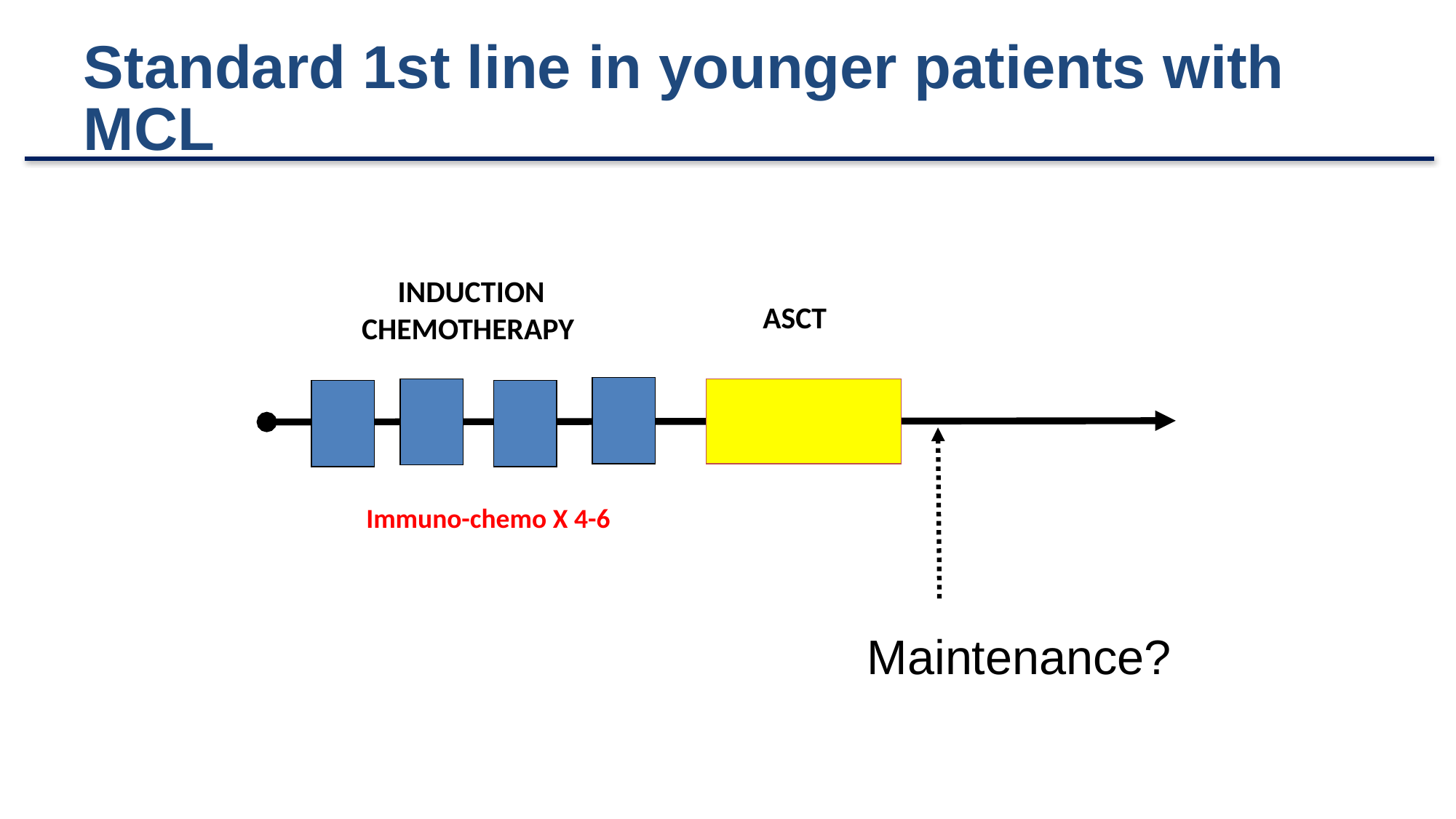

# Standard 1st line in younger patients with MCL
INDUCTION CHEMOTHERAPY
ASCT

Immuno-chemo X 4-6
R-Hyper-CVAD
Maintenance?